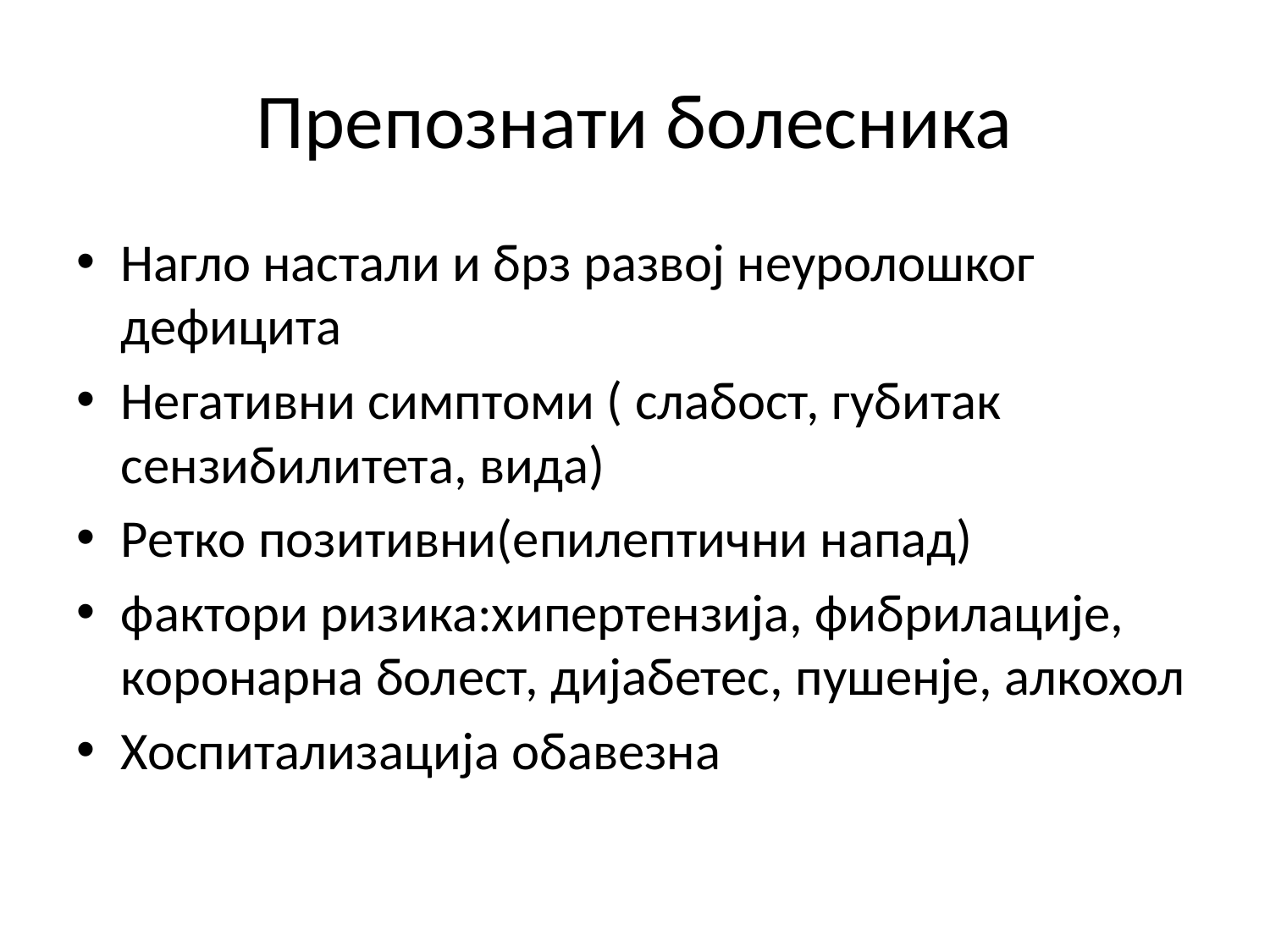

# Препознати болесника
Нагло настали и брз развој неуролошког дефицита
Негативни симптоми ( слабост, губитак сензибилитета, вида)
Ретко позитивни(епилептични напад)
фактори ризика:хипертензија, фибрилације, коронарна болест, дијабетес, пушенје, алкохол
Хоспитализација обавезна